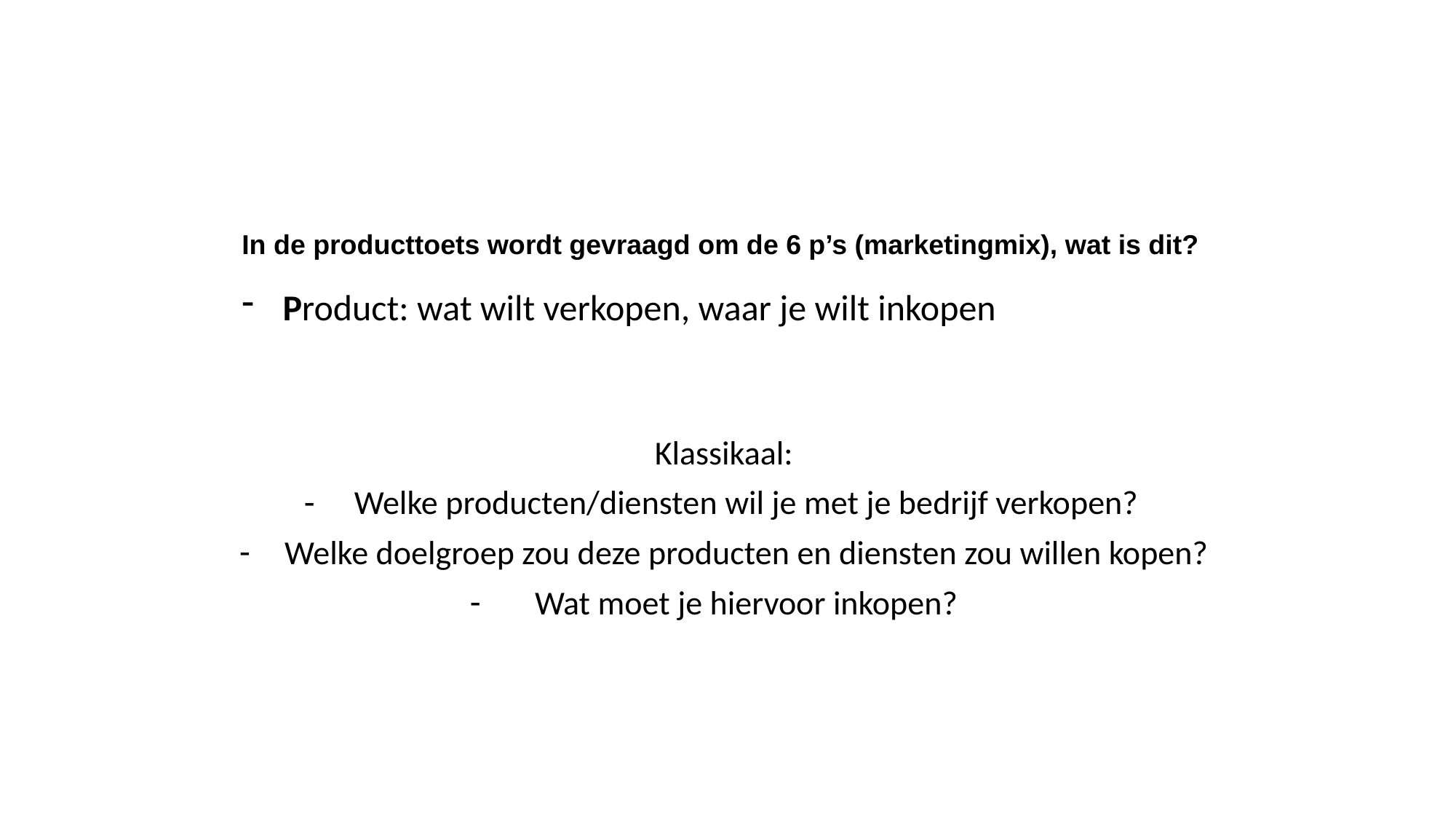

In de producttoets wordt gevraagd om de 6 p’s (marketingmix), wat is dit?
Product: wat wilt verkopen, waar je wilt inkopen
Klassikaal:
Welke producten/diensten wil je met je bedrijf verkopen?
Welke doelgroep zou deze producten en diensten zou willen kopen?
Wat moet je hiervoor inkopen?